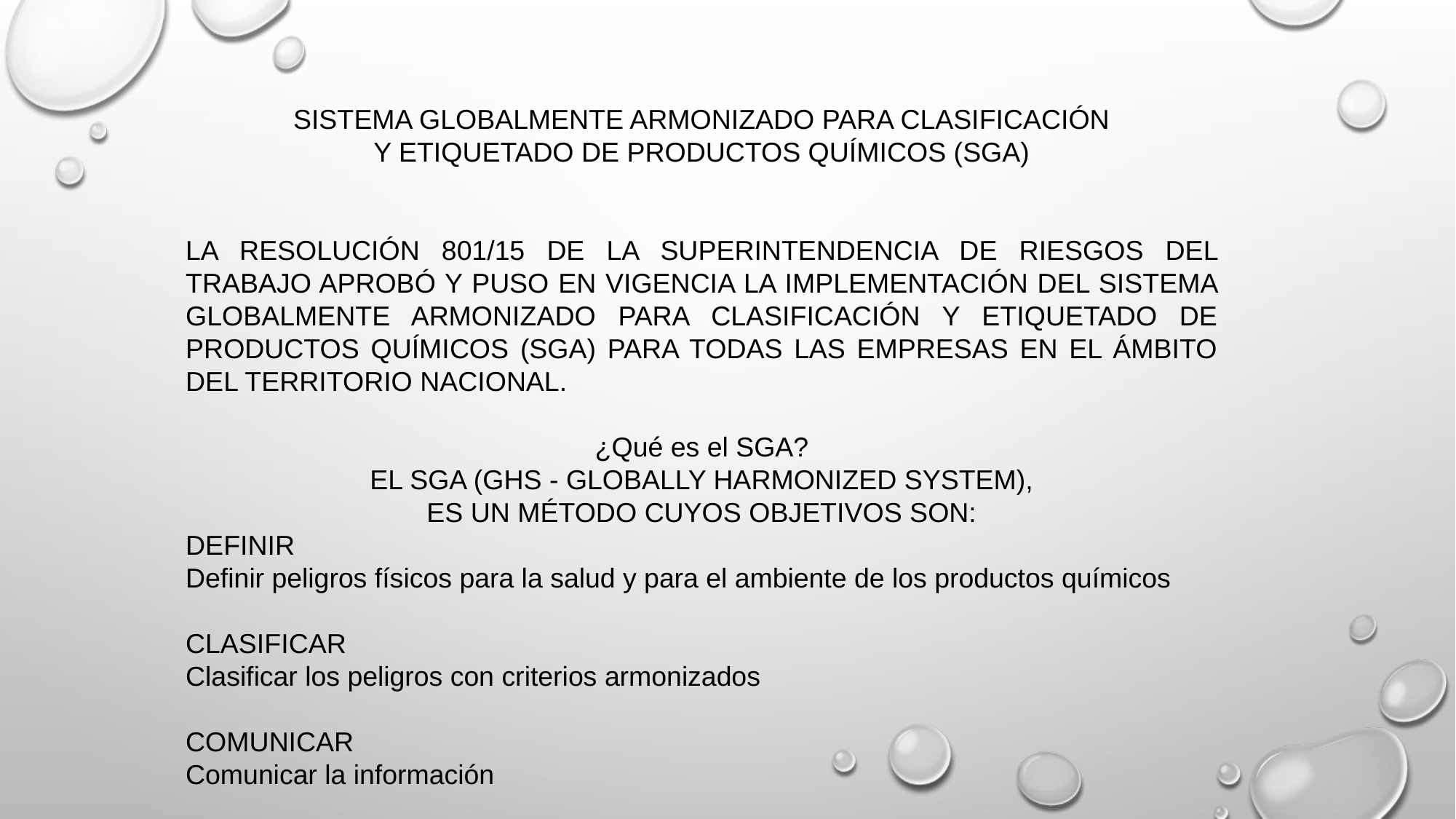

SISTEMA GLOBALMENTE ARMONIZADO PARA CLASIFICACIÓN
Y ETIQUETADO DE PRODUCTOS QUÍMICOS (SGA)

LA RESOLUCIÓN 801/15 DE LA SUPERINTENDENCIA DE RIESGOS DEL TRABAJO APROBÓ Y PUSO EN VIGENCIA LA IMPLEMENTACIÓN DEL SISTEMA GLOBALMENTE ARMONIZADO PARA CLASIFICACIÓN Y ETIQUETADO DE PRODUCTOS QUÍMICOS (SGA) PARA TODAS LAS EMPRESAS EN EL ÁMBITO DEL TERRITORIO NACIONAL.

¿Qué es el SGA?
EL SGA (GHS - GLOBALLY HARMONIZED SYSTEM),
ES UN MÉTODO CUYOS OBJETIVOS SON:
DEFINIR
Definir peligros físicos para la salud y para el ambiente de los productos químicos

CLASIFICAR
Clasificar los peligros con criterios armonizados

COMUNICAR
Comunicar la información